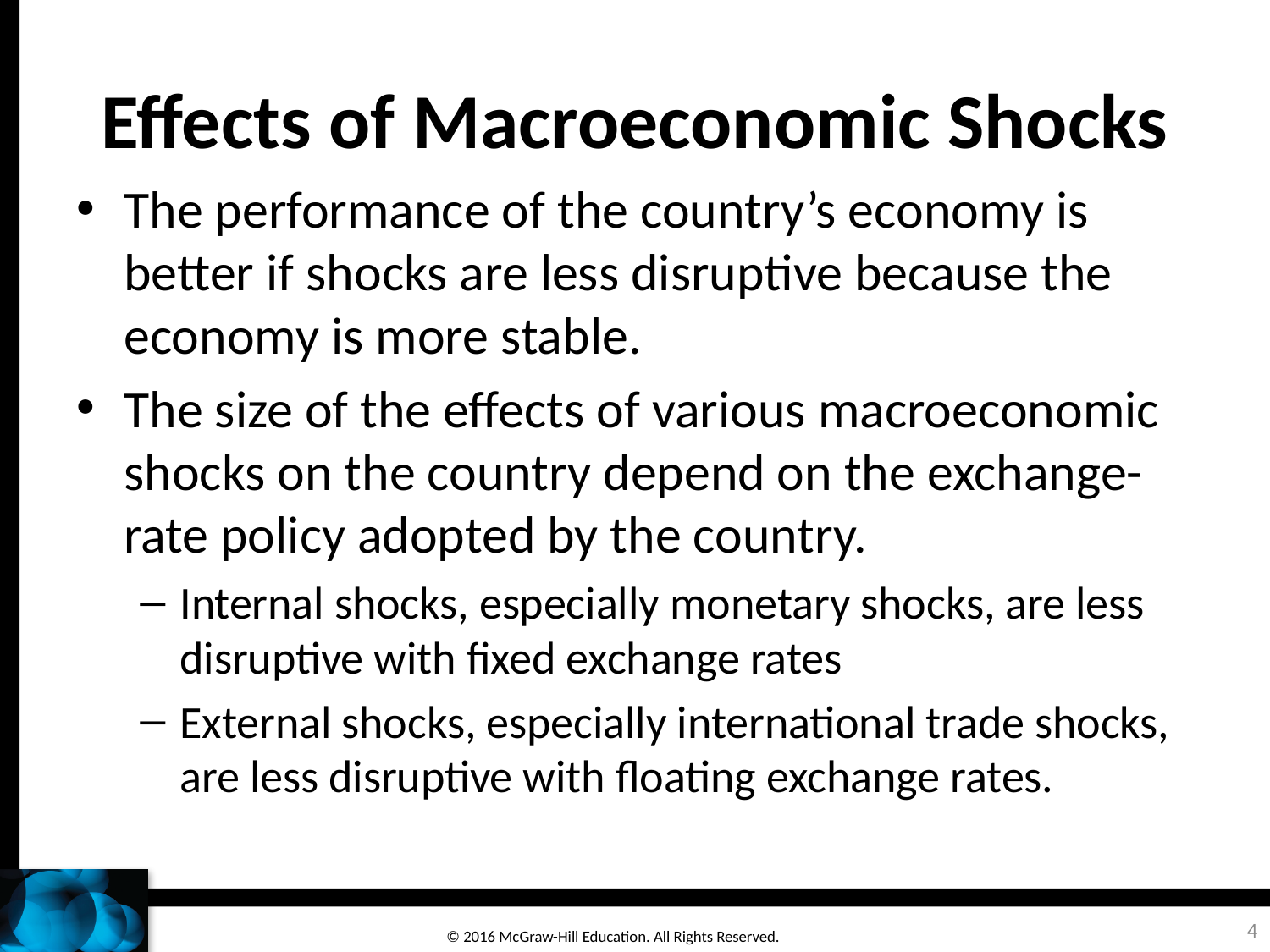

# Effects of Macroeconomic Shocks
The performance of the country’s economy is better if shocks are less disruptive because the economy is more stable.
The size of the effects of various macroeconomic shocks on the country depend on the exchange-rate policy adopted by the country.
Internal shocks, especially monetary shocks, are less disruptive with fixed exchange rates
External shocks, especially international trade shocks, are less disruptive with floating exchange rates.

4
© 2016 McGraw-Hill Education. All Rights Reserved.